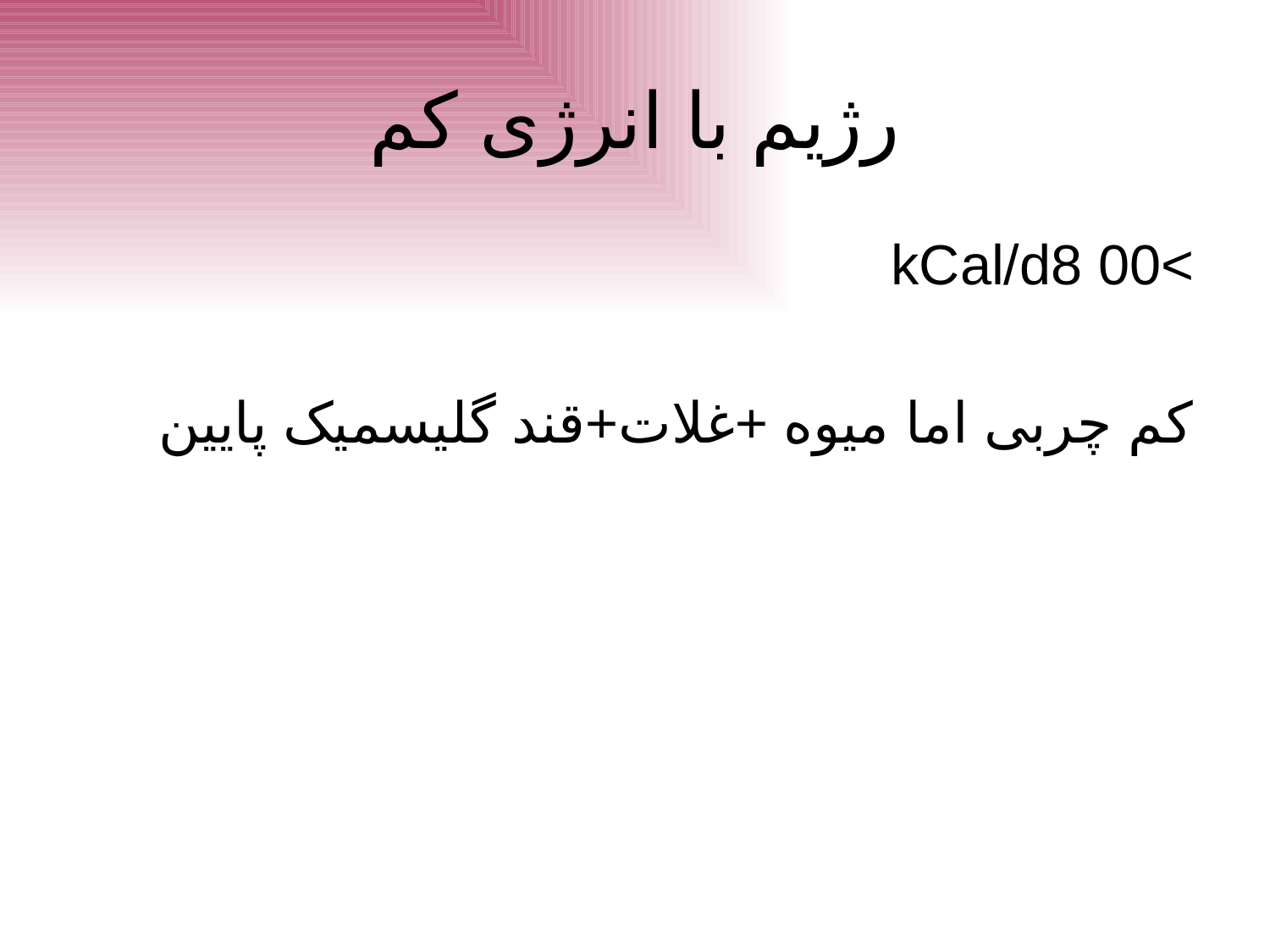

# رژیم با انرژی کم
>00 kCal/d8

کم چربی اما میوه +غلات+قند گلیسمیک پایین